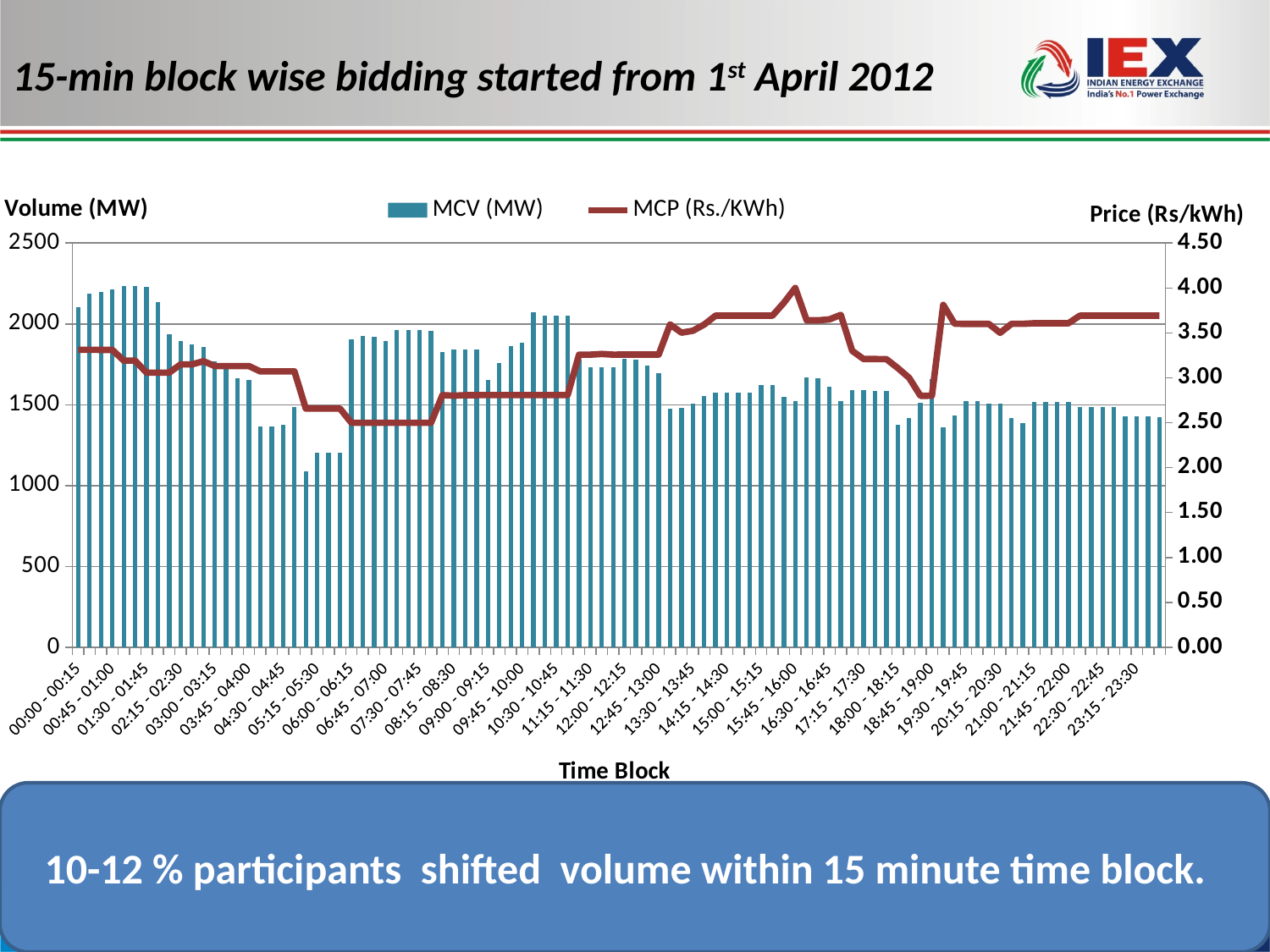

# 15-min block wise bidding started from 1st April 2012

### Chart

| Category | MCV (MW) | MCP (Rs./KWh) |
|---|---|---|
| 00:00 - 00:15 | 2104.9 | 3.3115900000000003 |
| 00:15 - 00:30 | 2186.0 | 3.3114799999999667 |
| 00:30 - 00:45 | 2196.0 | 3.3114399999999744 |
| 00:45 - 01:00 | 2211.0 | 3.3113899999999967 |
| 01:00 - 01:15 | 2234.4 | 3.1913899999999997 |
| 01:15 - 01:30 | 2234.4 | 3.1913499999999977 |
| 01:30 - 01:45 | 2227.71 | 3.05757 |
| 01:45 - 02:00 | 2135.830000000002 | 3.0576699999999977 |
| 02:00 - 02:15 | 1937.5 | 3.0579699999999987 |
| 02:15 - 02:30 | 1895.3 | 3.1491599999999997 |
| 02:30 - 02:45 | 1875.3 | 3.14963 |
| 02:45 - 03:00 | 1859.3 | 3.1848400000000003 |
| 03:00 - 03:15 | 1768.9 | 3.1310799999999968 |
| 03:15 - 03:30 | 1749.7 | 3.1310899999999977 |
| 03:30 - 03:45 | 1666.6 | 3.1311599999999977 |
| 03:45 - 04:00 | 1655.9 | 3.13117 |
| 04:00 - 04:15 | 1366.9 | 3.0714599999999703 |
| 04:15 - 04:30 | 1366.9 | 3.0714599999999703 |
| 04:30 - 04:45 | 1376.9 | 3.071449999999969 |
| 04:45 - 05:00 | 1483.5 | 3.0713399999999997 |
| 05:00 - 05:15 | 1088.5 | 2.65793 |
| 05:15 - 05:30 | 1202.09 | 2.65774 |
| 05:30 - 05:45 | 1202.09 | 2.65774 |
| 05:45 - 06:00 | 1202.09 | 2.65774 |
| 06:00 - 06:15 | 1904.61 | 2.4999099999999967 |
| 06:15 - 06:30 | 1928.01 | 2.4997800000000003 |
| 06:30 - 06:45 | 1921.34 | 2.499819999999974 |
| 06:45 - 07:00 | 1892.25 | 2.4999799999999968 |
| 07:00 - 07:15 | 1962.56 | 2.4998799999999703 |
| 07:15 - 07:30 | 1961.42 | 2.499889999999975 |
| 07:30 - 07:45 | 1960.58 | 2.499889999999975 |
| 07:45 - 08:00 | 1959.1799999999998 | 2.499889999999975 |
| 08:00 - 08:15 | 1825.3 | 2.80702 |
| 08:15 - 08:30 | 1840.6 | 2.8009599999999977 |
| 08:30 - 08:45 | 1840.6 | 2.80707 |
| 08:45 - 09:00 | 1840.6 | 2.80714 |
| 09:00 - 09:15 | 1655.0 | 2.8084399999999987 |
| 09:15 - 09:30 | 1758.6 | 2.80838 |
| 09:30 - 09:45 | 1864.1 | 2.80829 |
| 09:45 - 10:00 | 1884.0 | 2.80836 |
| 10:00 - 10:15 | 2071.4 | 2.8082800000000003 |
| 10:15 - 10:30 | 2051.0 | 2.8084 |
| 10:30 - 10:45 | 2051.0 | 2.8085 |
| 10:45 - 11:00 | 2051.0 | 2.80859 |
| 11:00 - 11:15 | 1781.0 | 3.25786 |
| 11:15 - 11:30 | 1731.0 | 3.25798 |
| 11:30 - 11:45 | 1731.0 | 3.26564 |
| 11:45 - 12:00 | 1731.0 | 3.25799 |
| 12:00 - 12:15 | 1786.8 | 3.2588000000000004 |
| 12:15 - 12:30 | 1776.8 | 3.2588000000000004 |
| 12:30 - 12:45 | 1740.1 | 3.2588399999999997 |
| 12:45 - 13:00 | 1695.8 | 3.2589 |
| 13:00 - 13:15 | 1474.47 | 3.5943499999999977 |
| 13:15 - 13:30 | 1481.6 | 3.5022499999999703 |
| 13:30 - 13:45 | 1506.6 | 3.52377 |
| 13:45 - 14:00 | 1554.7 | 3.59312 |
| 14:00 - 14:15 | 1573.2 | 3.6919299999999997 |
| 14:15 - 14:30 | 1573.2 | 3.6919499999999967 |
| 14:30 - 14:45 | 1573.2 | 3.6919599999999977 |
| 14:45 - 15:00 | 1573.2 | 3.6919899999999997 |
| 15:00 - 15:15 | 1623.5 | 3.6919399999999998 |
| 15:15 - 15:30 | 1623.5 | 3.6919399999999998 |
| 15:30 - 15:45 | 1547.0 | 3.835549999999969 |
| 15:45 - 16:00 | 1524.4 | 4.0005099999999985 |
| 16:00 - 16:15 | 1669.6299999999999 | 3.6396999999999977 |
| 16:15 - 16:30 | 1665.71 | 3.6399299999999997 |
| 16:30 - 16:45 | 1612.6 | 3.65056 |
| 16:45 - 17:00 | 1522.5 | 3.70065 |
| 17:00 - 17:15 | 1589.5 | 3.3007199999999997 |
| 17:15 - 17:30 | 1589.5 | 3.2089899999999996 |
| 17:30 - 17:45 | 1586.3 | 3.2089299999999996 |
| 17:45 - 18:00 | 1586.3 | 3.20848 |
| 18:00 - 18:15 | 1377.0 | 3.10961 |
| 18:15 - 18:30 | 1416.8 | 3.00041 |
| 18:30 - 18:45 | 1510.0 | 2.7999499999999977 |
| 18:45 - 19:00 | 1657.1 | 2.8005 |
| 19:00 - 19:15 | 1359.3 | 3.8115599999999703 |
| 19:15 - 19:30 | 1431.5 | 3.6016 |
| 19:30 - 19:45 | 1523.3 | 3.60023 |
| 19:45 - 20:00 | 1523.3 | 3.60038 |
| 20:00 - 20:15 | 1508.5 | 3.60025 |
| 20:15 - 20:30 | 1508.5 | 3.50096 |
| 20:30 - 20:45 | 1416.7 | 3.60118 |
| 20:45 - 21:00 | 1386.0 | 3.60118 |
| 21:00 - 21:15 | 1516.7 | 3.60775 |
| 21:15 - 21:30 | 1516.7 | 3.60774 |
| 21:30 - 21:45 | 1516.7 | 3.607790000000028 |
| 21:45 - 22:00 | 1516.7 | 3.60777 |
| 22:00 - 22:15 | 1487.7 | 3.6918499999999703 |
| 22:15 - 22:30 | 1487.7 | 3.691859999999974 |
| 22:30 - 22:45 | 1487.7 | 3.6919 |
| 22:45 - 23:00 | 1487.7 | 3.69192 |
| 23:00 - 23:15 | 1431.0 | 3.6919 |
| 23:15 - 23:30 | 1431.0 | 3.6918899999999977 |
| 23:30 - 23:45 | 1429.5 | 3.6918699999999967 |
| 23:45 - 24:00 | 1421.4 | 3.6918399999999987 |
10-12 % participants  shifted  volume within 15 minute time block.
16th May’12